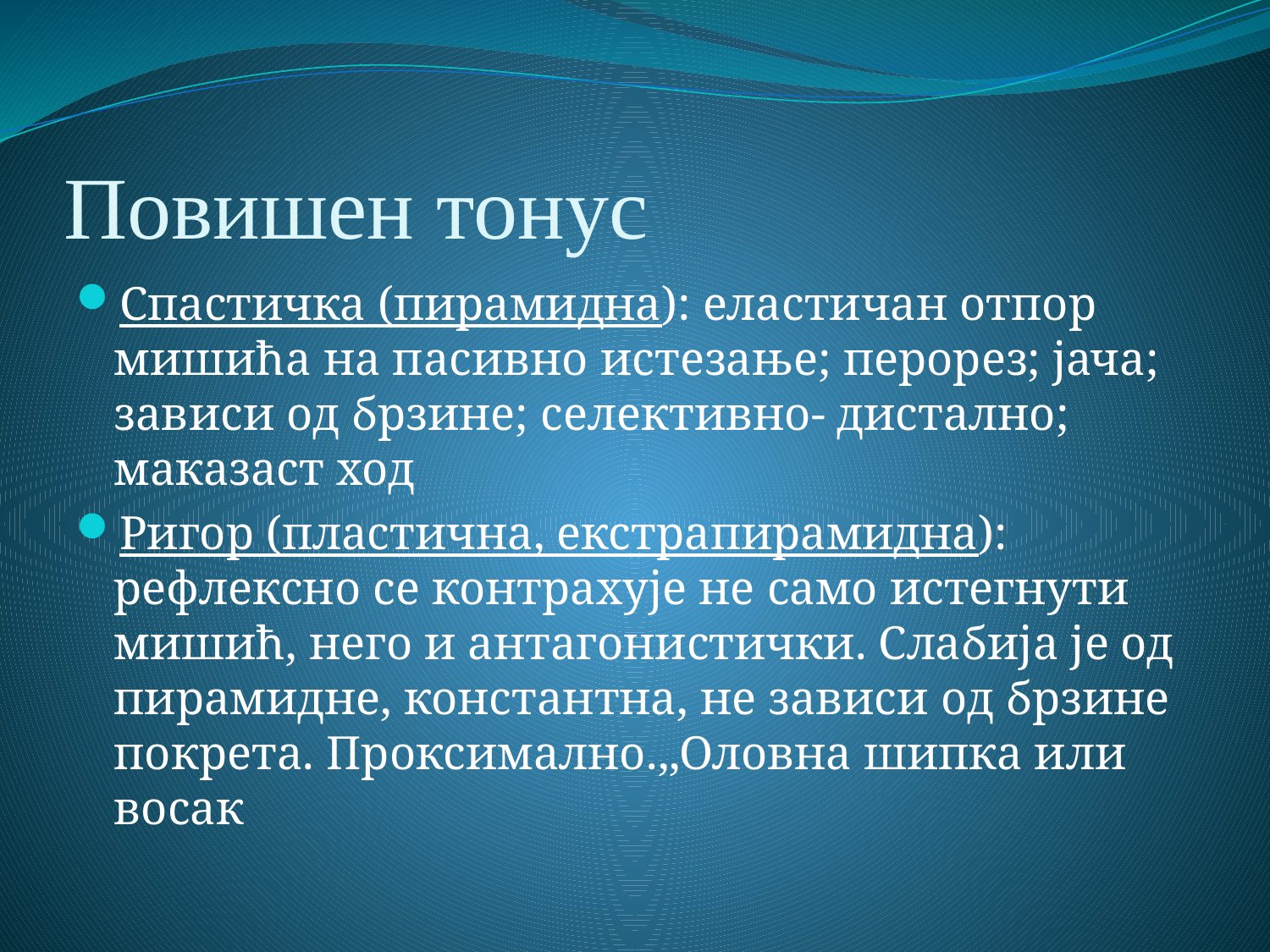

# Повишен тонус
Спастичка (пирамидна): еластичан отпор мишића на пасивно истезање; перорез; јача;   зависи од брзине; селективно- дистално; маказаст ход
Ригор (пластична, екстрапирамидна): рефлексно се контрахује не само истегнути мишић, него и антагонистички. Слабија је од пирамидне, константна, не зависи од брзине покрета. Проксимално.,,Оловна шипка или восак